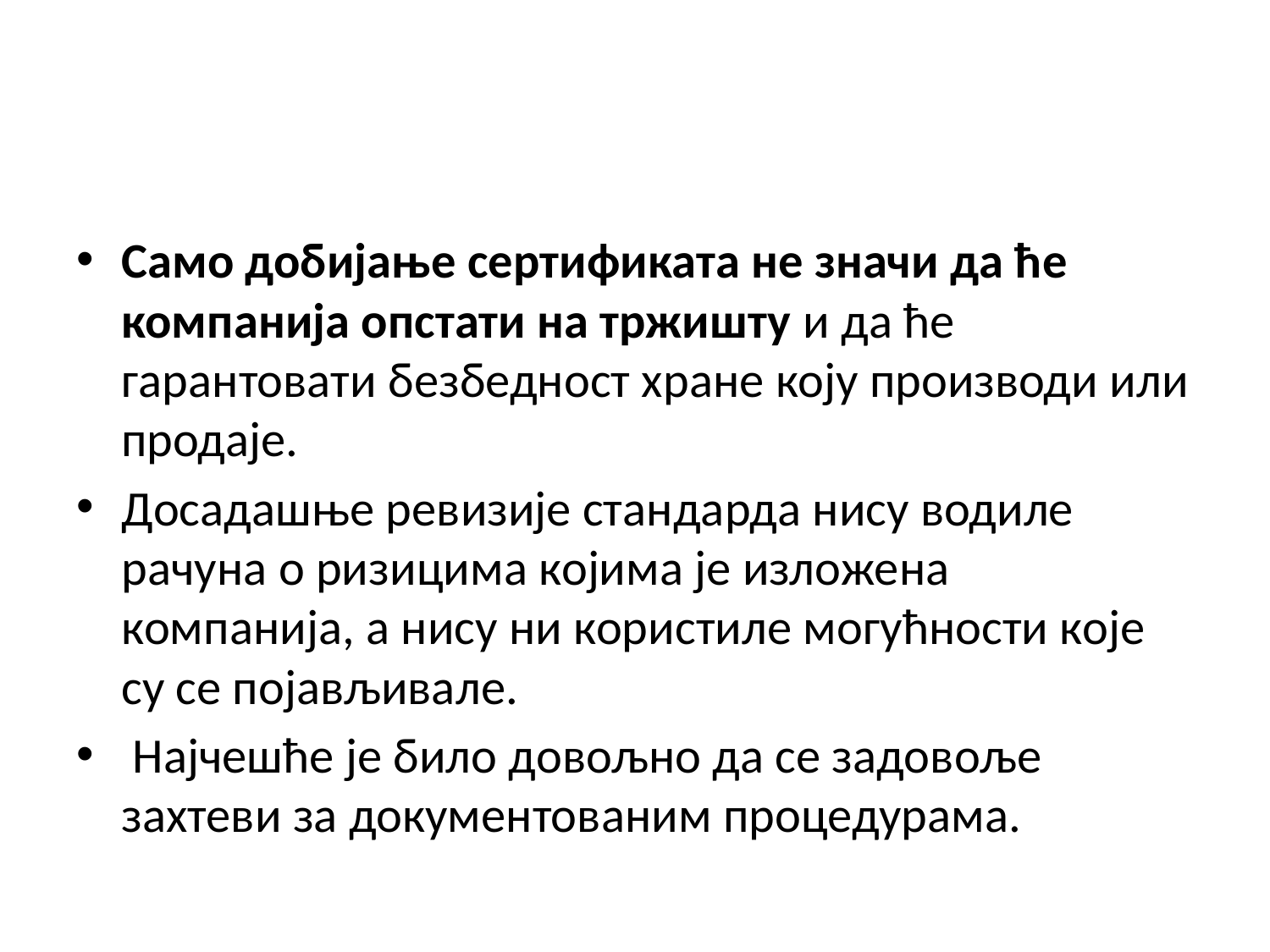

Само добијање сертификата не значи да ће компанија опстати на тржишту и да ће гарантовати безбедност хране коју производи или продаје.
Досадашње ревизије стандарда нису водиле рачуна о ризицима којима је изложена компанија, а нису ни користиле могућности које су се појављивале.
 Најчешће је било довољно да се задовоље захтеви за документованим процедурама.